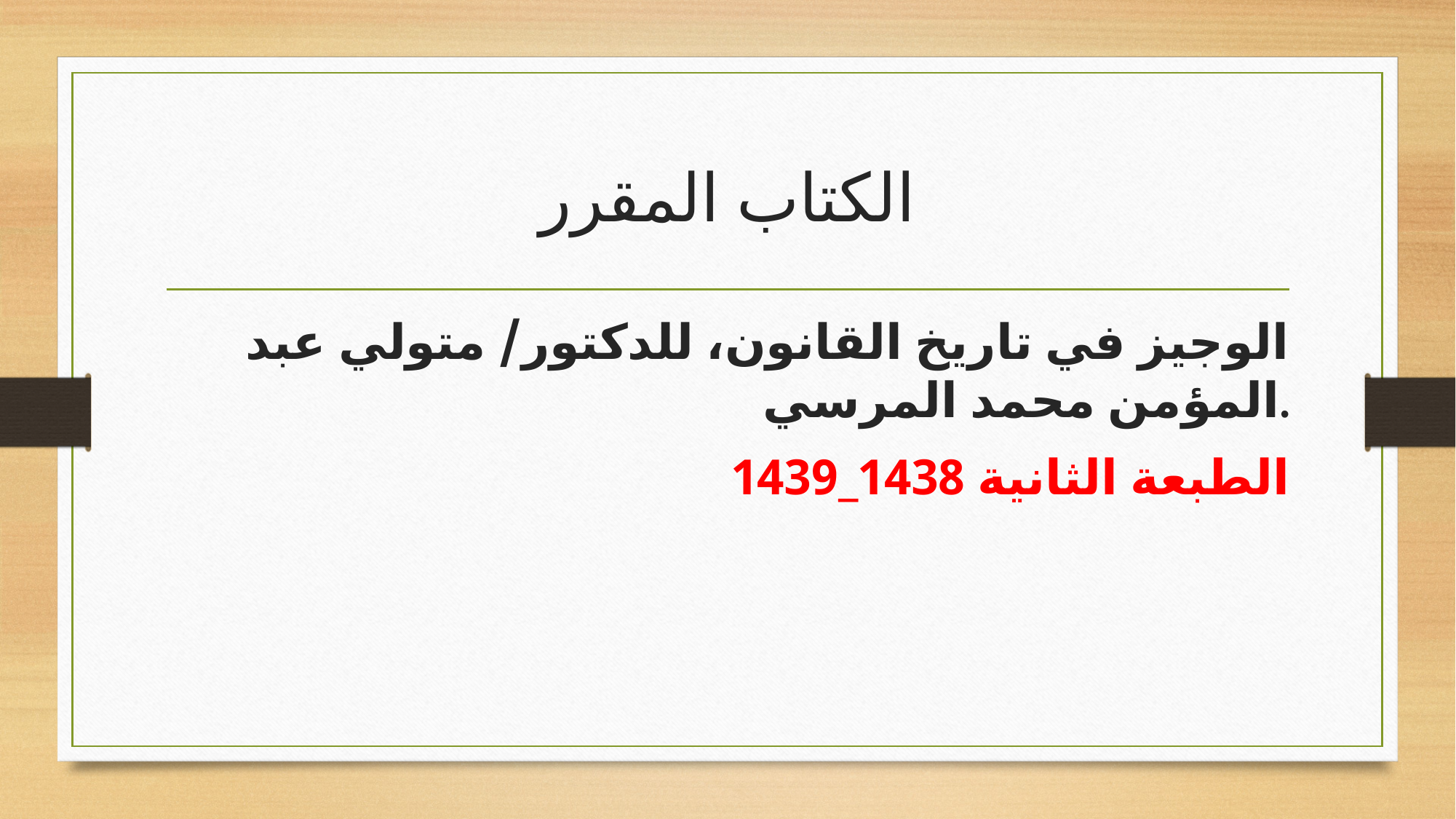

# الكتاب المقرر
الوجيز في تاريخ القانون، للدكتور/ متولي عبد المؤمن محمد المرسي.
الطبعة الثانية 1438_1439